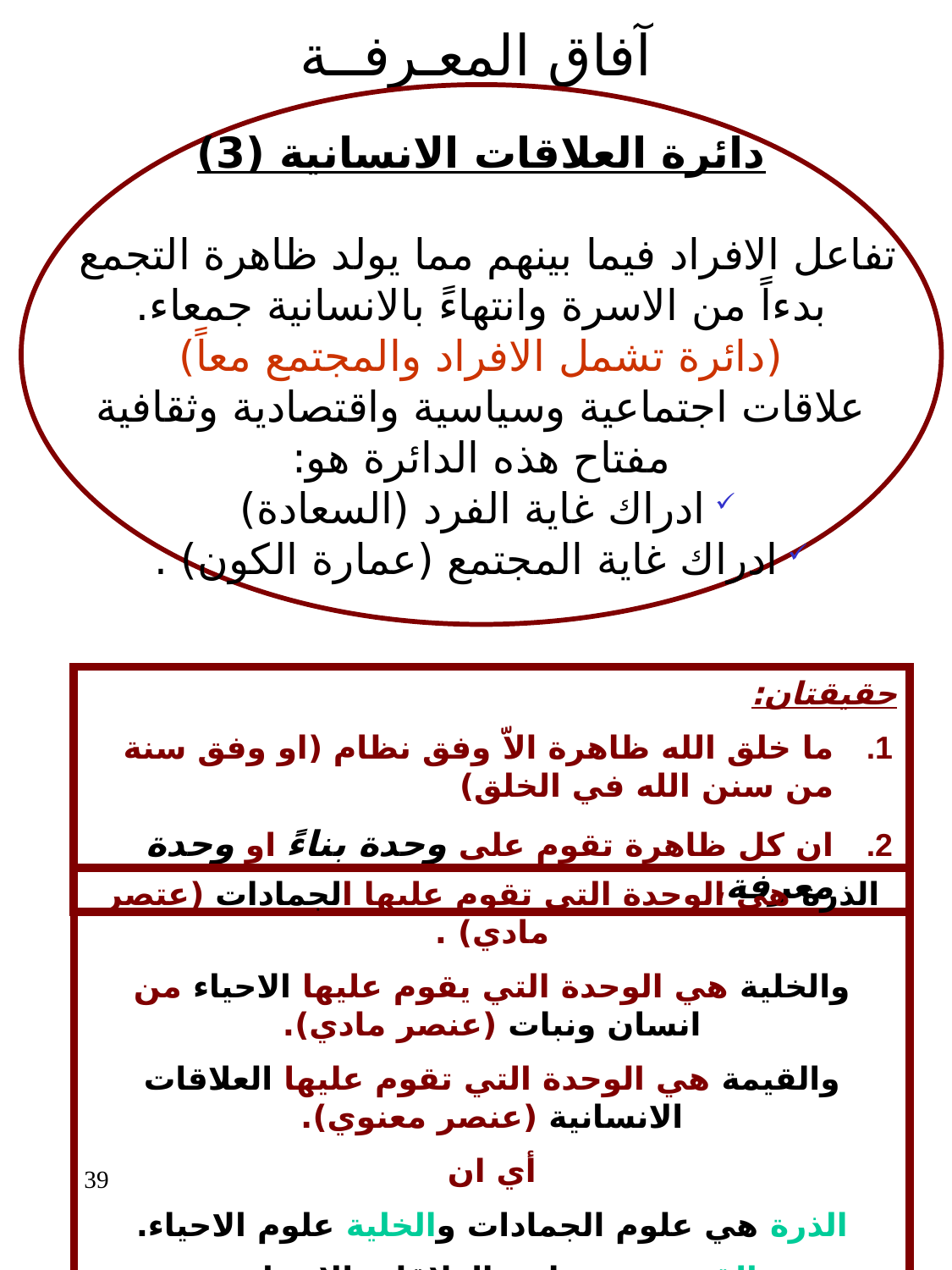

# آفاق المعـرفــة

دائرة العلاقات الانسانية (3)

تفاعل الافراد فيما بينهم مما يولد ظاهرة التجمع
بدءاً من الاسرة وانتهاءً بالانسانية جمعاء.
(دائرة تشمل الافراد والمجتمع معاً)
علاقات اجتماعية وسياسية واقتصادية وثقافية
مفتاح هذه الدائرة هو:
ادراك غاية الفرد (السعادة)
ادراك غاية المجتمع (عمارة الكون) .

حقيقتان:
ما خلق الله ظاهرة الاّ وفق نظام (او وفق سنة من سنن الله في الخلق)
ان كل ظاهرة تقوم على وحدة بناءً او وحدة معرفة.
الذرة هي الوحدة التي تقوم عليها الجمادات (عتصر مادي) .
والخلية هي الوحدة التي يقوم عليها الاحياء من انسان ونبات (عنصر مادي).
والقيمة هي الوحدة التي تقوم عليها العلاقات الانسانية (عنصر معنوي).
أي ان
الذرة هي علوم الجمادات والخلية علوم الاحياء.
والقيمة هي علوم العلاقات الانسانية.
39